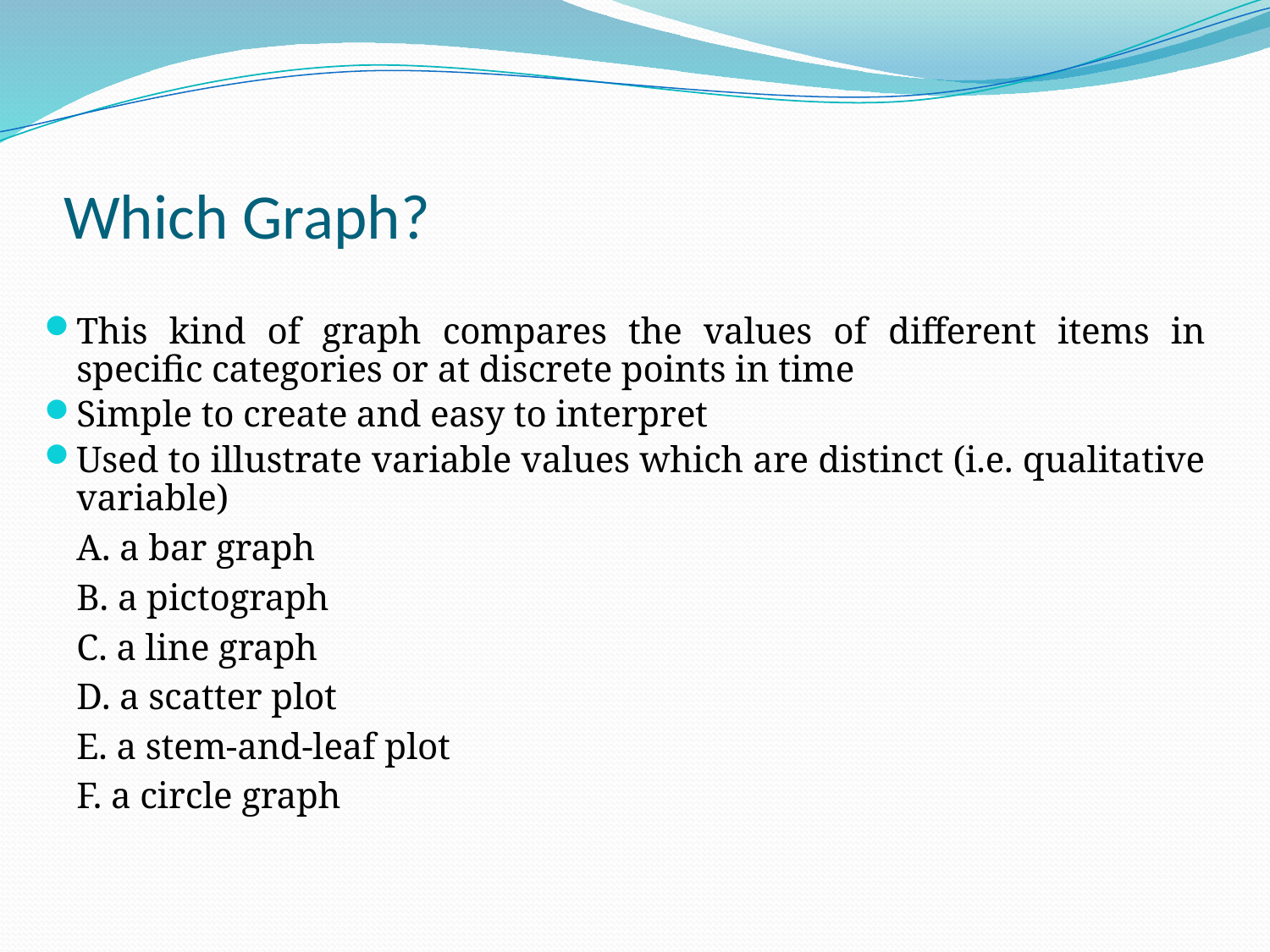

# Which Graph?
This kind of graph compares the values of different items in specific categories or at discrete points in time
Simple to create and easy to interpret
Used to illustrate variable values which are distinct (i.e. qualitative variable)
		A. a bar graph
		B. a pictograph
		C. a line graph
		D. a scatter plot
		E. a stem-and-leaf plot
		F. a circle graph